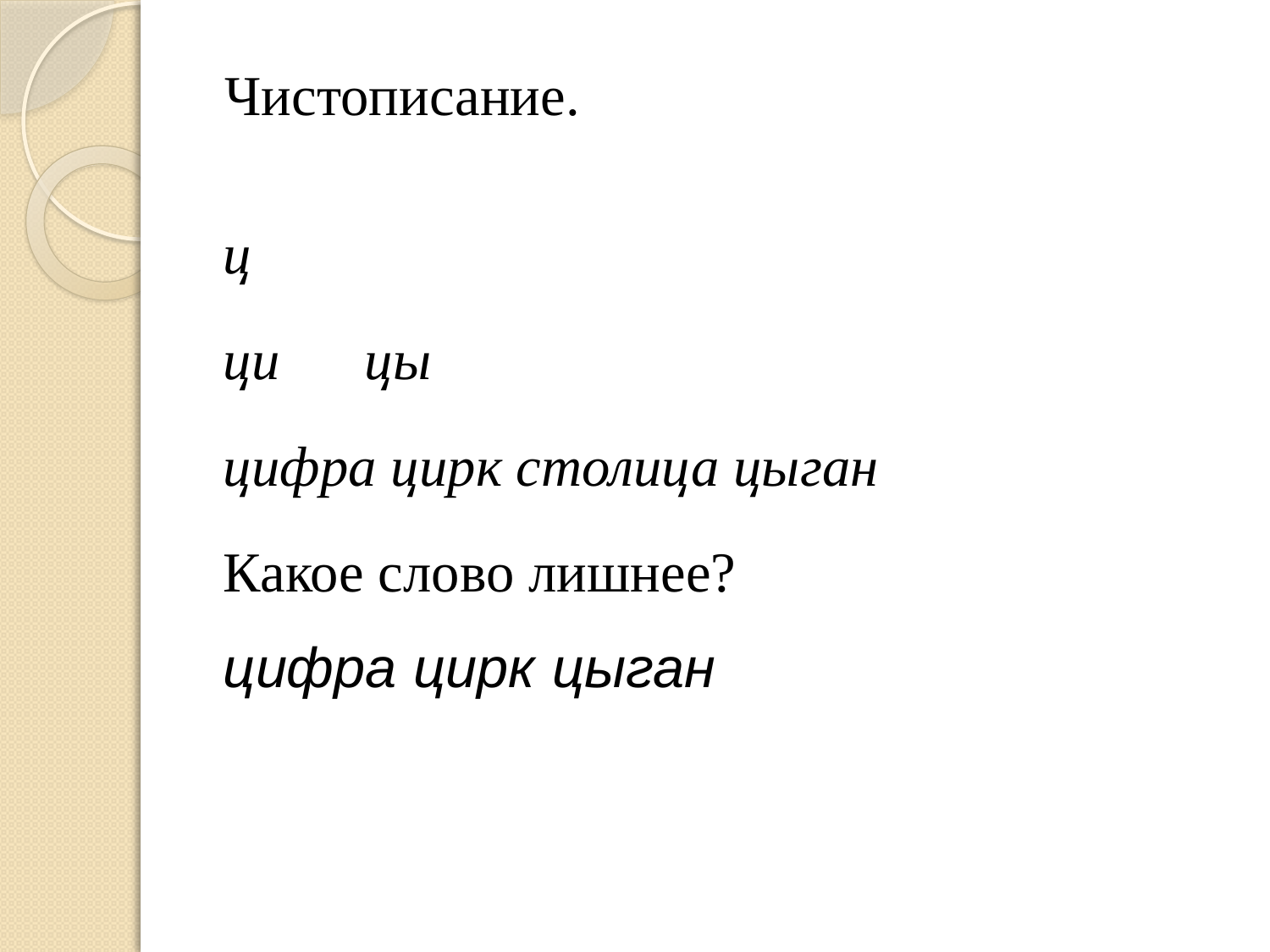

# Чистописание.
ц
ци      цы
цифра цирк столица цыган
Какое слово лишнее?
цифра цирк цыган